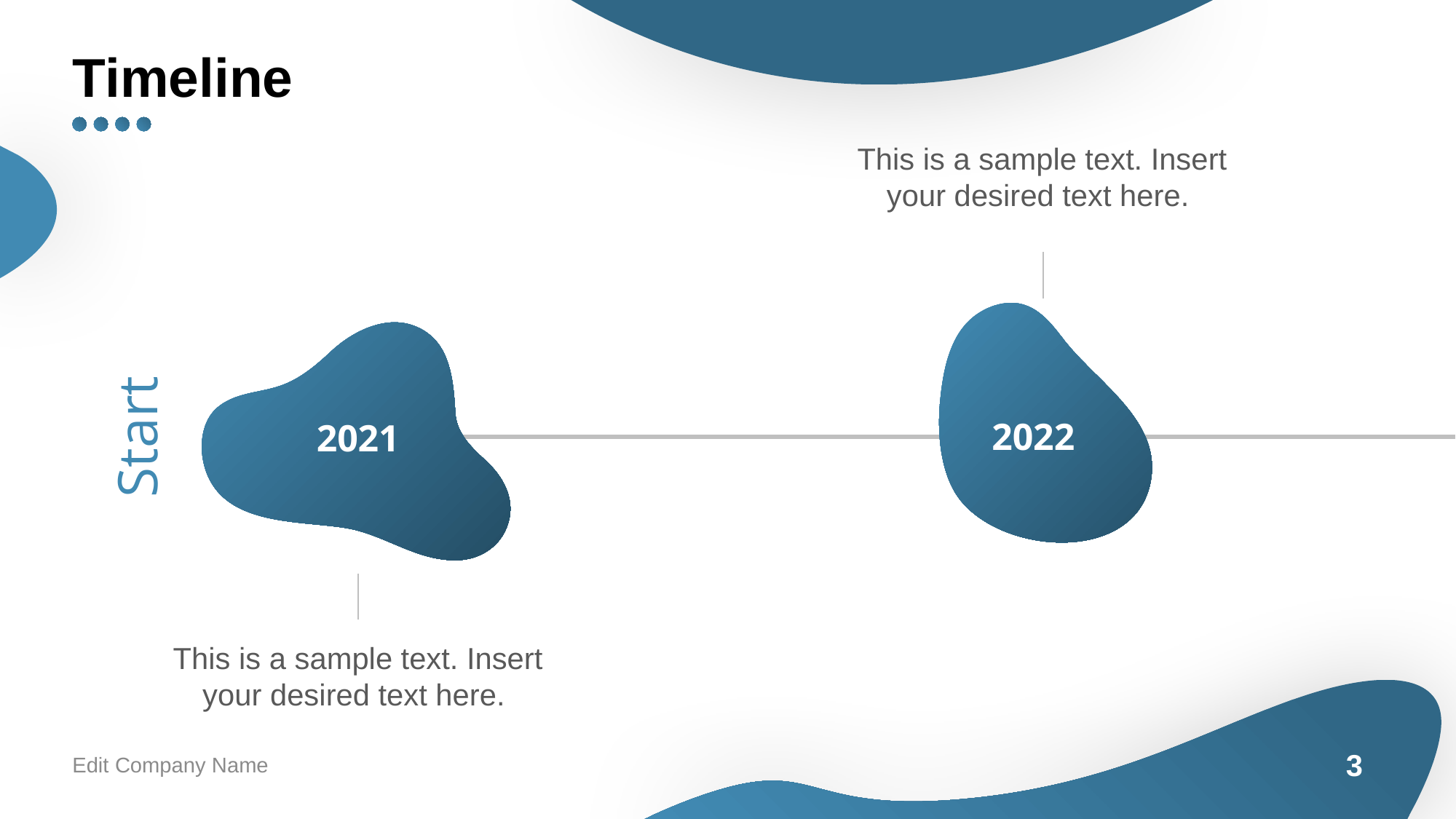

# Timeline
This is a sample text. Insert your desired text here.

2022

Start
2021
This is a sample text. Insert your desired text here.
3
Edit Company Name